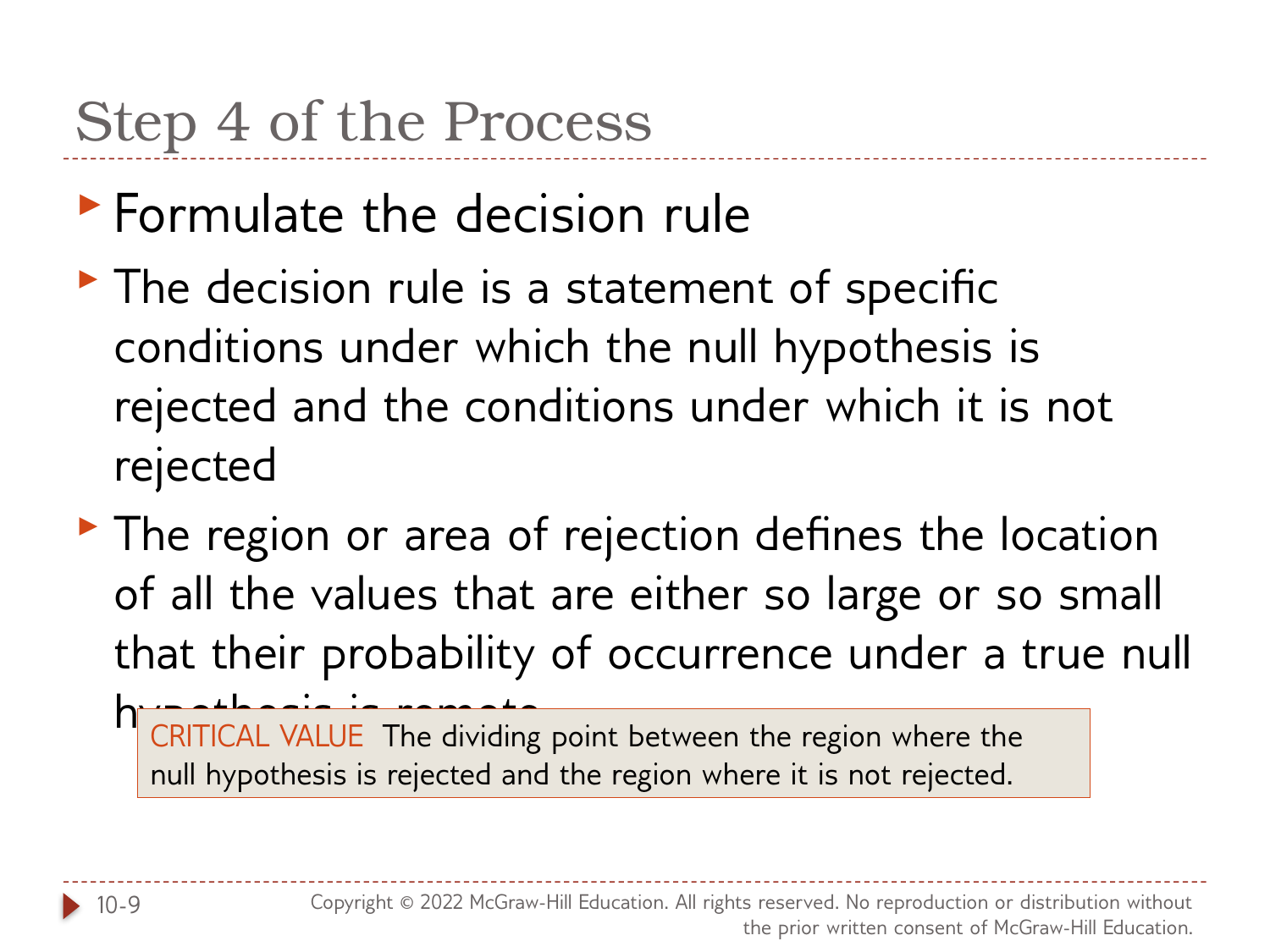

# Step 4 of the Process
Formulate the decision rule
The decision rule is a statement of specific conditions under which the null hypothesis is rejected and the conditions under which it is not rejected
The region or area of rejection defines the location of all the values that are either so large or so small that their probability of occurrence under a true null hypothesis is remote
CRITICAL VALUE  The dividing point between the region where the null hypothesis is rejected and the region where it is not rejected.
10-9
Copyright © 2022 McGraw-Hill Education. All rights reserved. No reproduction or distribution without the prior written consent of McGraw-Hill Education.